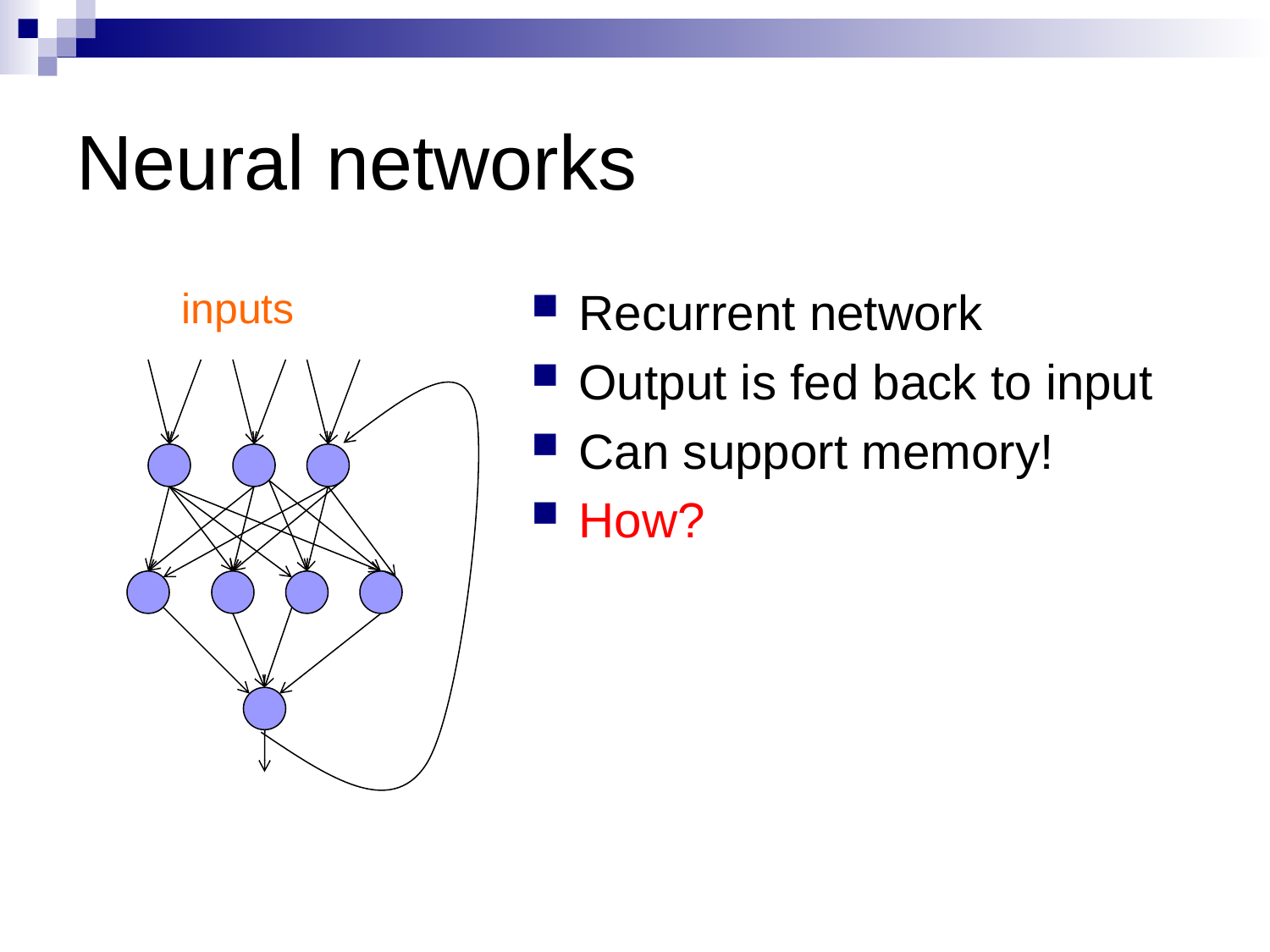

# Neural networks
inputs
Recurrent network
Output is fed back to input
Can support memory!
How?